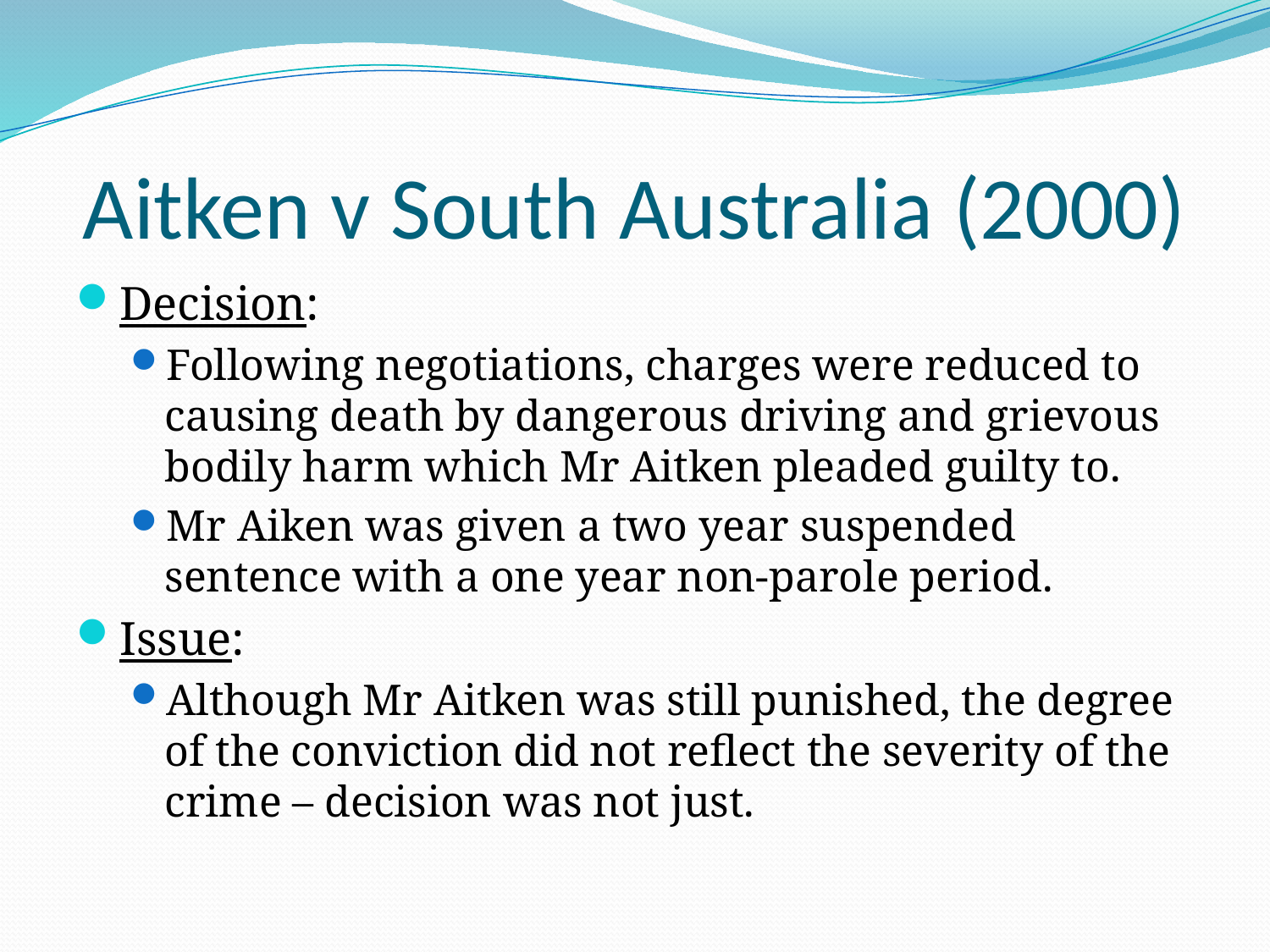

# Aitken v South Australia (2000)
Decision:
Following negotiations, charges were reduced to causing death by dangerous driving and grievous bodily harm which Mr Aitken pleaded guilty to.
Mr Aiken was given a two year suspended sentence with a one year non-parole period.
Issue:
Although Mr Aitken was still punished, the degree of the conviction did not reflect the severity of the crime – decision was not just.